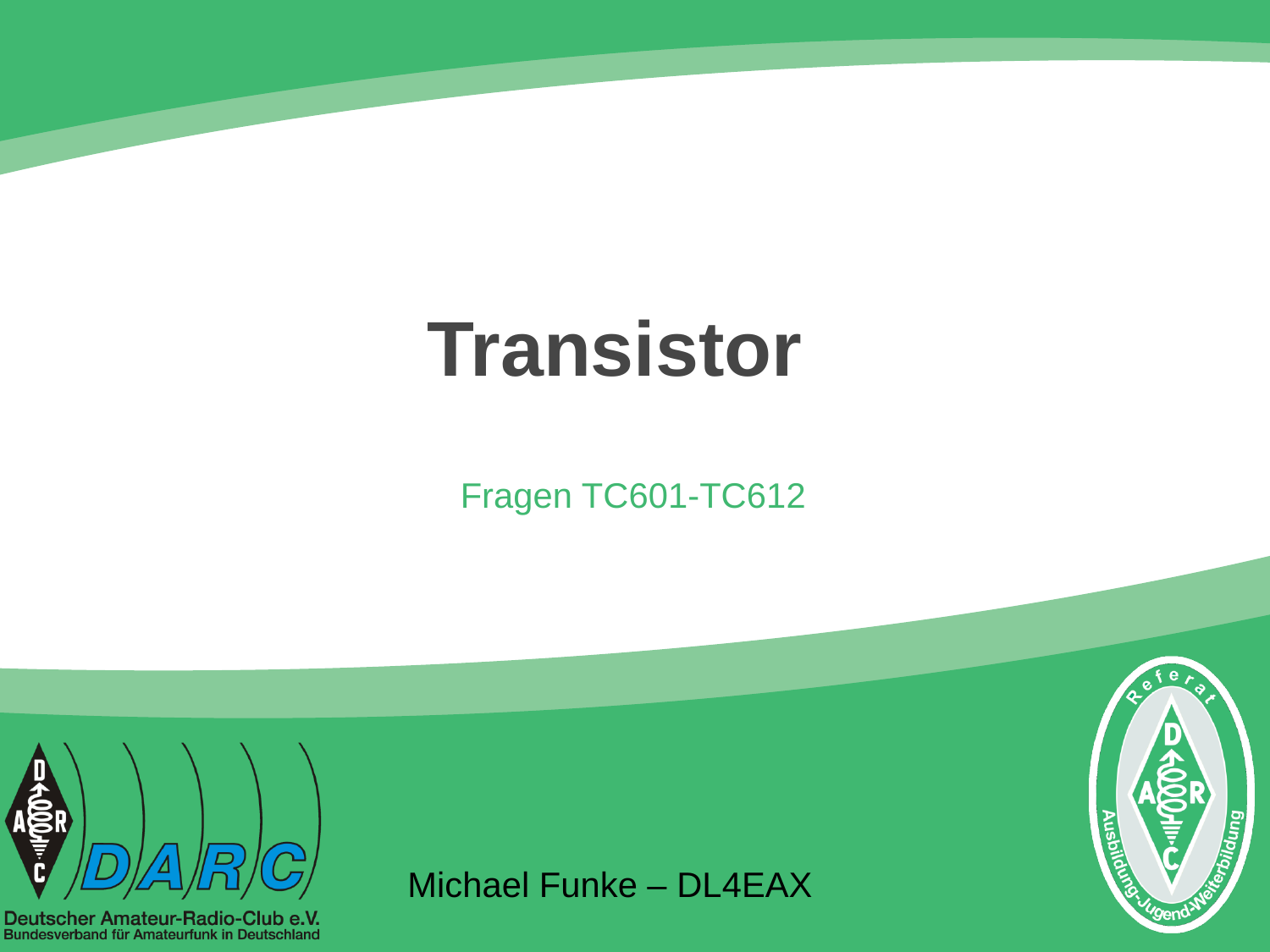

# Transistor
Fragen TC601-TC612
Michael Funke – DL4EAX